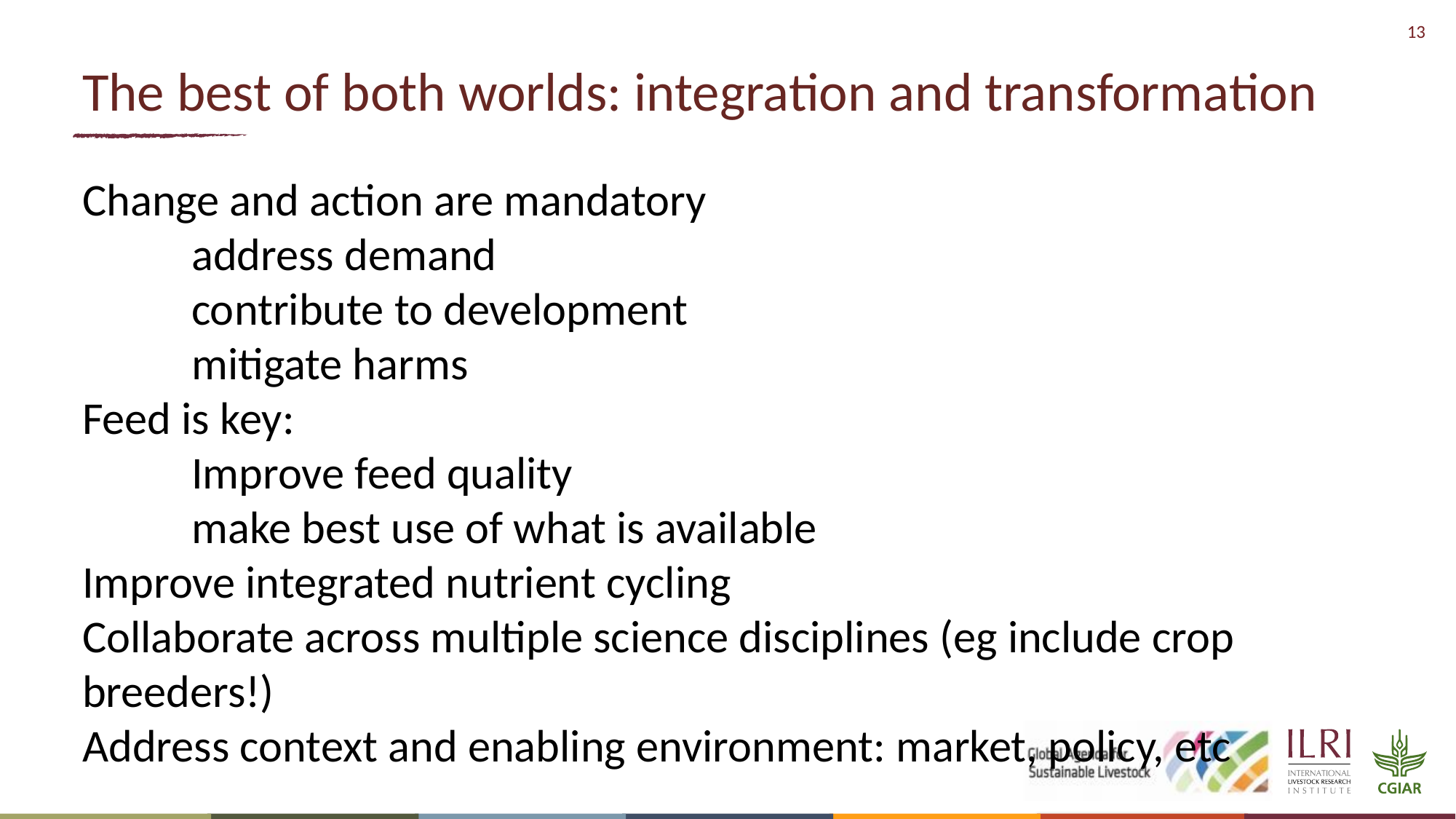

# The best of both worlds: integration and transformation
Change and action are mandatory
	address demand
	contribute to development
	mitigate harms
Feed is key:
	Improve feed quality
	make best use of what is available
Improve integrated nutrient cycling
Collaborate across multiple science disciplines (eg include crop breeders!)
Address context and enabling environment: market, policy, etc